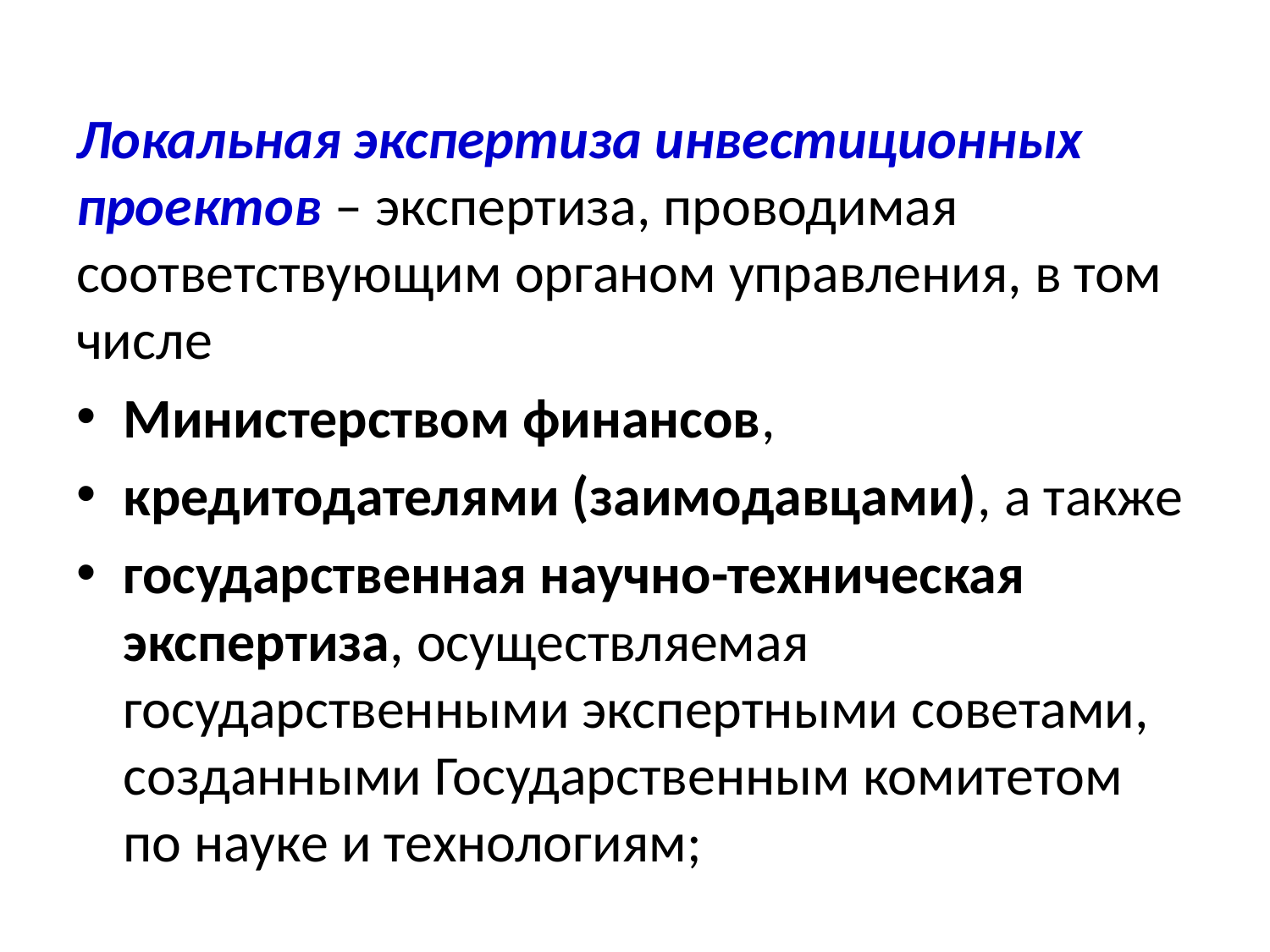

Локальная экспертиза инвестиционных проектов – экспертиза, проводимая соответствующим органом управления, в том числе
Министерством финансов,
кредитодателями (заимодавцами), а также
государственная научно-техническая экспертиза, осуществляемая государственными экспертными советами, созданными Государственным комитетом по науке и технологиям;